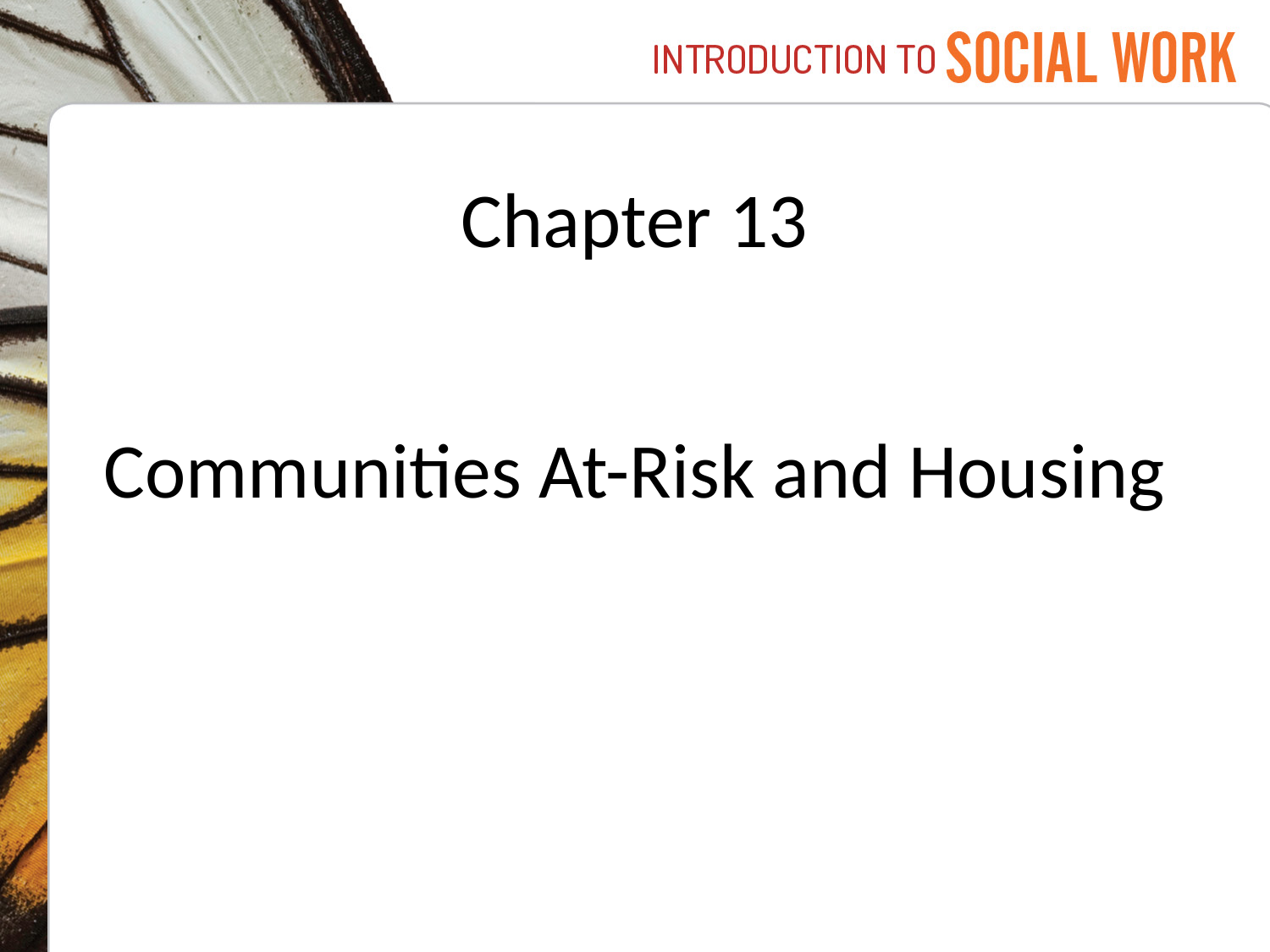

# Chapter 13

Communities At-Risk and Housing